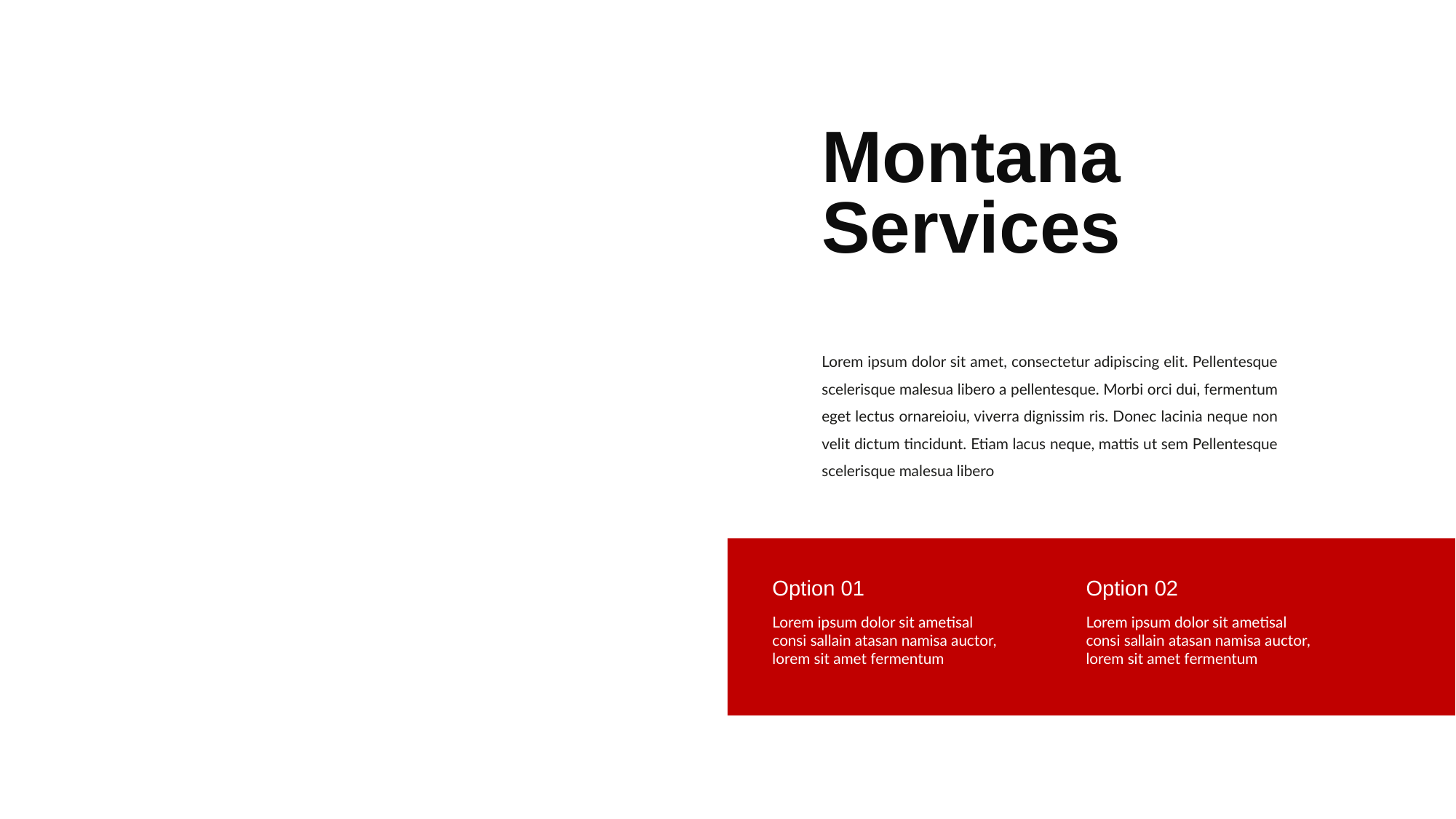

Montana
Services
Lorem ipsum dolor sit amet, consectetur adipiscing elit. Pellentesque scelerisque malesua libero a pellentesque. Morbi orci dui, fermentum eget lectus ornareioiu, viverra dignissim ris. Donec lacinia neque non velit dictum tincidunt. Etiam lacus neque, mattis ut sem Pellentesque scelerisque malesua libero

Option 01
Option 02
Lorem ipsum dolor sit ametisal consi sallain atasan namisa auctor, lorem sit amet fermentum
Lorem ipsum dolor sit ametisal consi sallain atasan namisa auctor, lorem sit amet fermentum